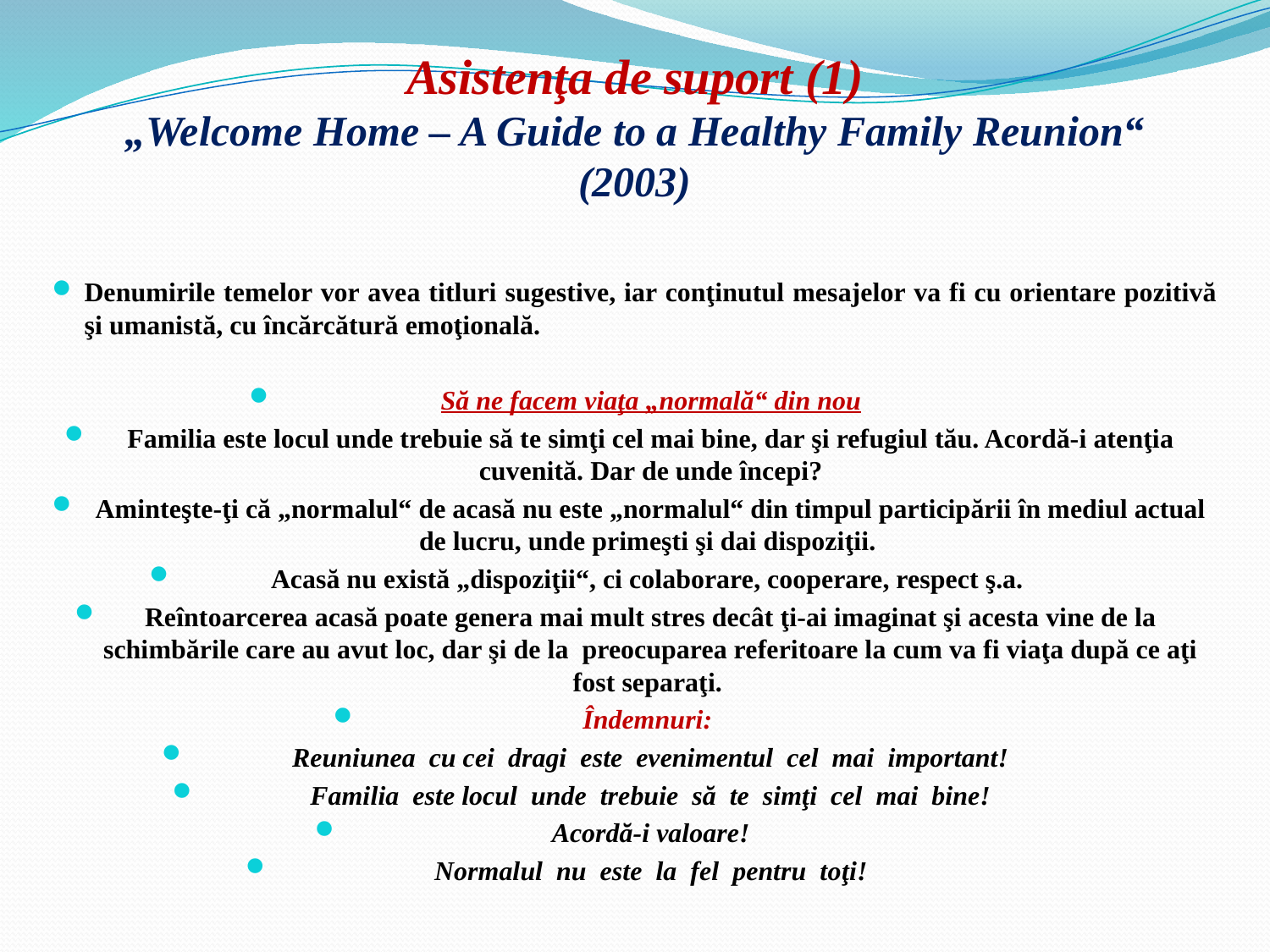

# Asistenţa de suport (1) „Welcome Home – A Guide to a Healthy Family Reunion“ (2003)
Denumirile temelor vor avea titluri sugestive, iar conţinutul mesajelor va fi cu orientare pozitivă şi umanistă, cu încărcătură emoţională.

Să ne facem viaţa „normală“ din nou
Familia este locul unde trebuie să te simţi cel mai bine, dar şi refugiul tău. Acordă-i atenţia cuvenită. Dar de unde începi?
Aminteşte-ţi că „normalul“ de acasă nu este „normalul“ din timpul participării în mediul actual de lucru, unde primeşti şi dai dispoziţii.
Acasă nu există „dispoziţii“, ci colaborare, cooperare, respect ş.a.
Reîntoarcerea acasă poate genera mai mult stres decât ţi-ai imaginat şi acesta vine de la schimbările care au avut loc, dar şi de la  preocuparea referitoare la cum va fi viaţa după ce aţi fost separaţi.
Îndemnuri:
Reuniunea  cu cei  dragi  este  evenimentul  cel  mai  important!
Familia  este locul  unde  trebuie  să  te  simţi  cel  mai  bine!
Acordă-i valoare!
Normalul  nu  este  la  fel  pentru  toţi!